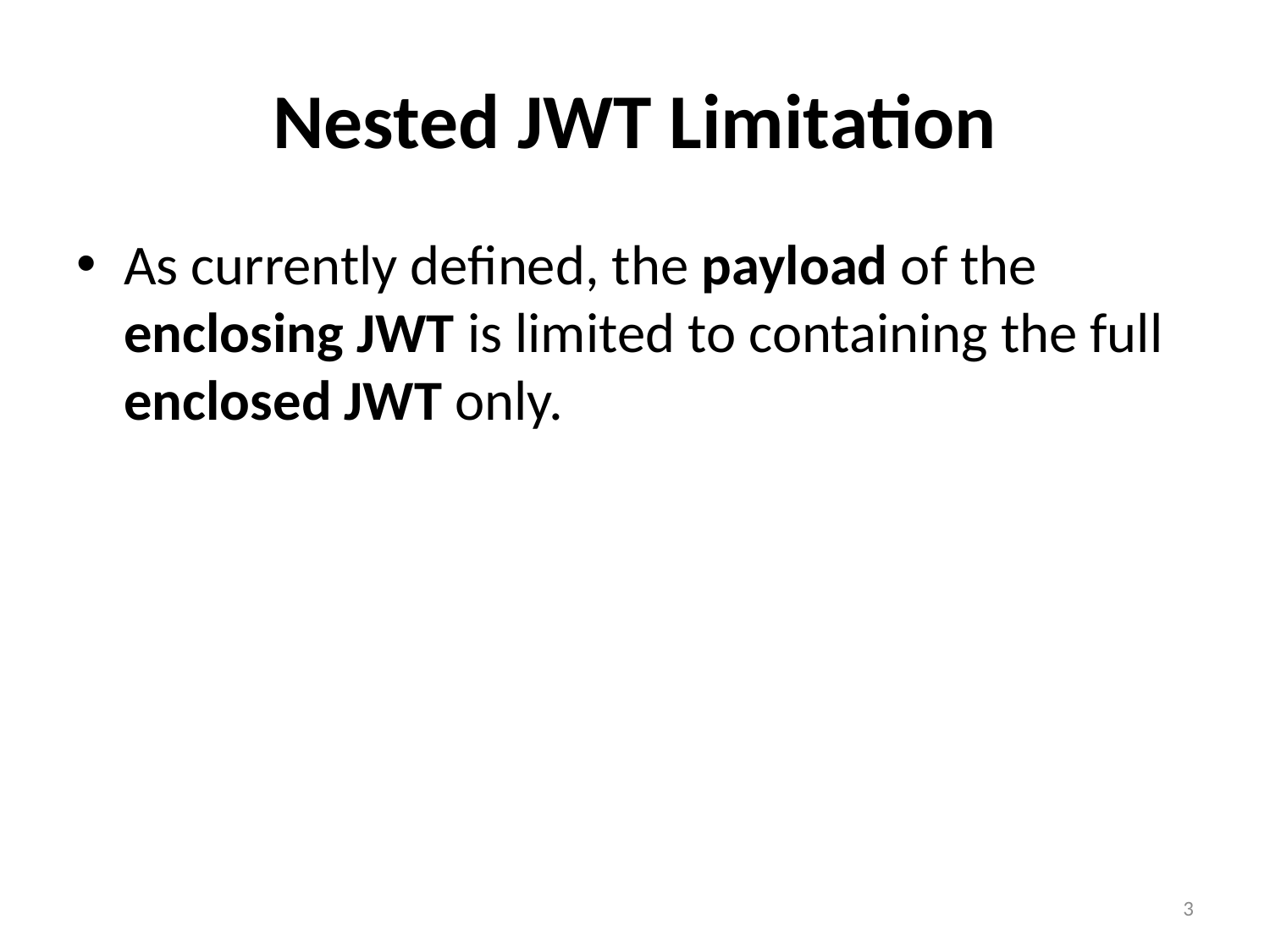

# Nested JWT Limitation
As currently defined, the payload of the enclosing JWT is limited to containing the full enclosed JWT only.
3